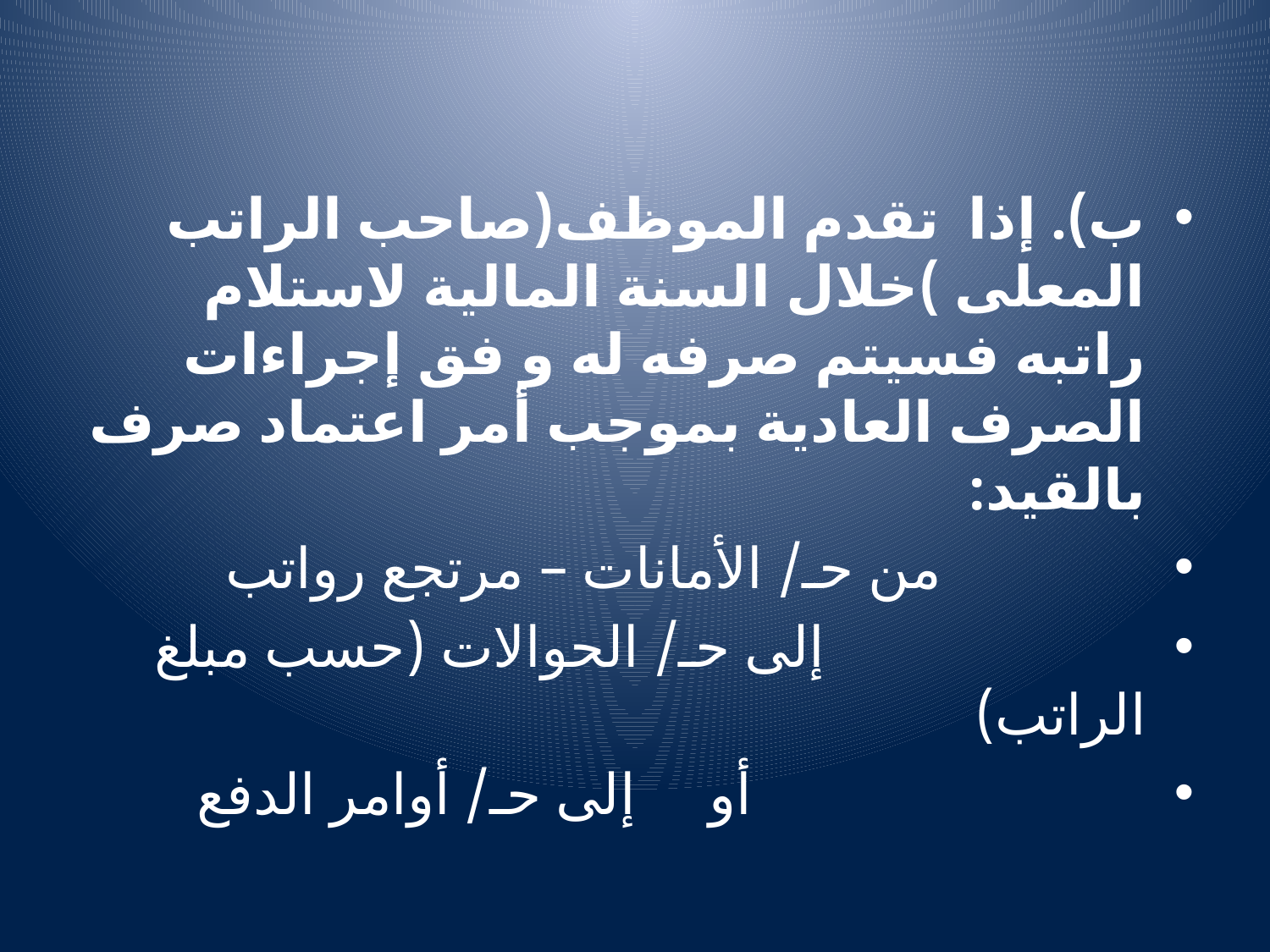

#
ب). إذا  تقدم الموظف(صاحب الراتب المعلى )خلال السنة المالية لاستلام راتبه فسيتم صرفه له و فق إجراءات الصرف العادية بموجب أمر اعتماد صرف بالقيد:
              من حـ/ الأمانات – مرتجع رواتب
                      إلى حـ/ الحوالات (حسب مبلغ الراتب)
                           أو     إلى حـ/ أوامر الدفع